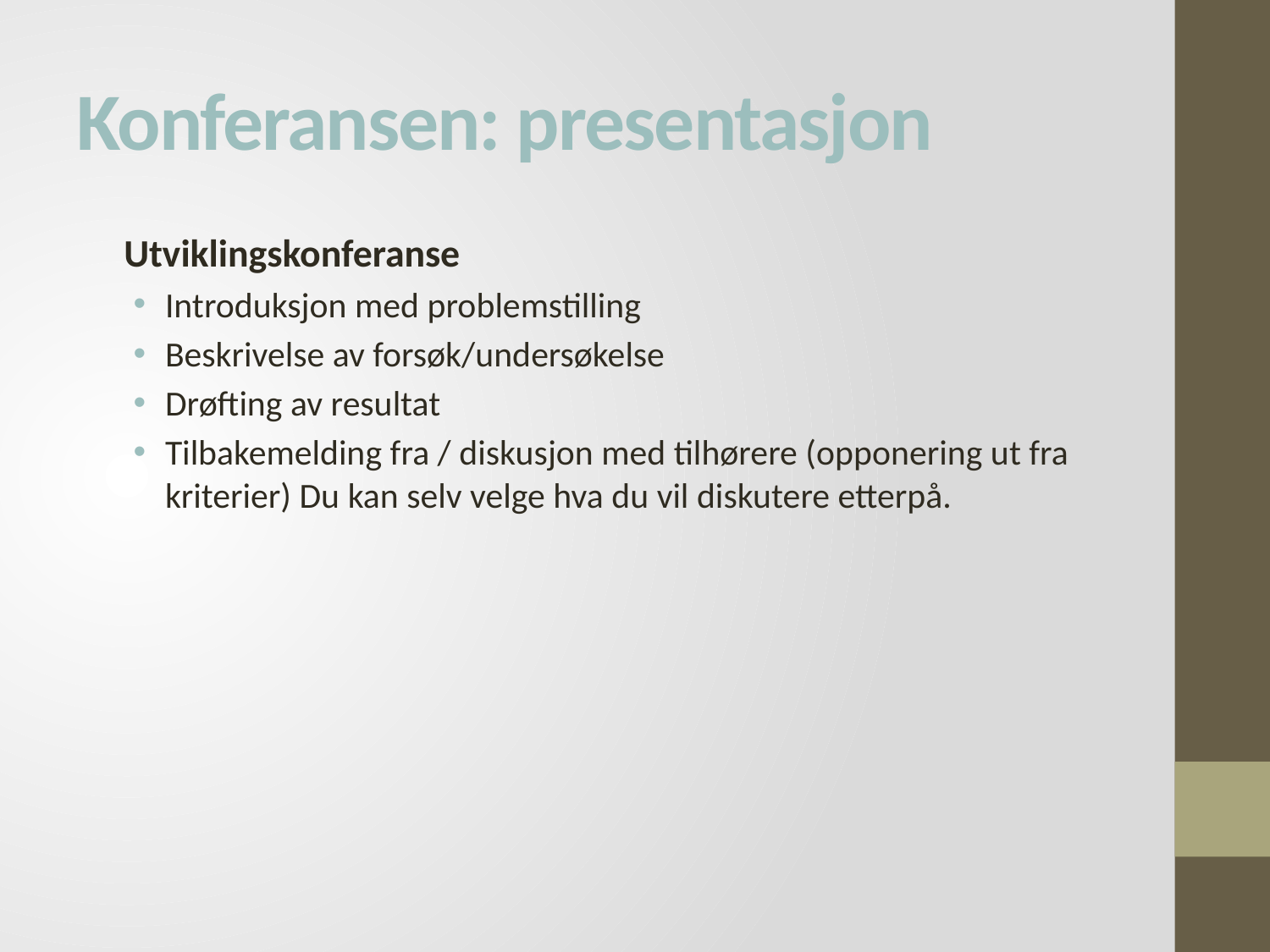

# Konferansen: presentasjon
	Utviklingskonferanse
Introduksjon med problemstilling
Beskrivelse av forsøk/undersøkelse
Drøfting av resultat
Tilbakemelding fra / diskusjon med tilhørere (opponering ut fra kriterier) Du kan selv velge hva du vil diskutere etterpå.